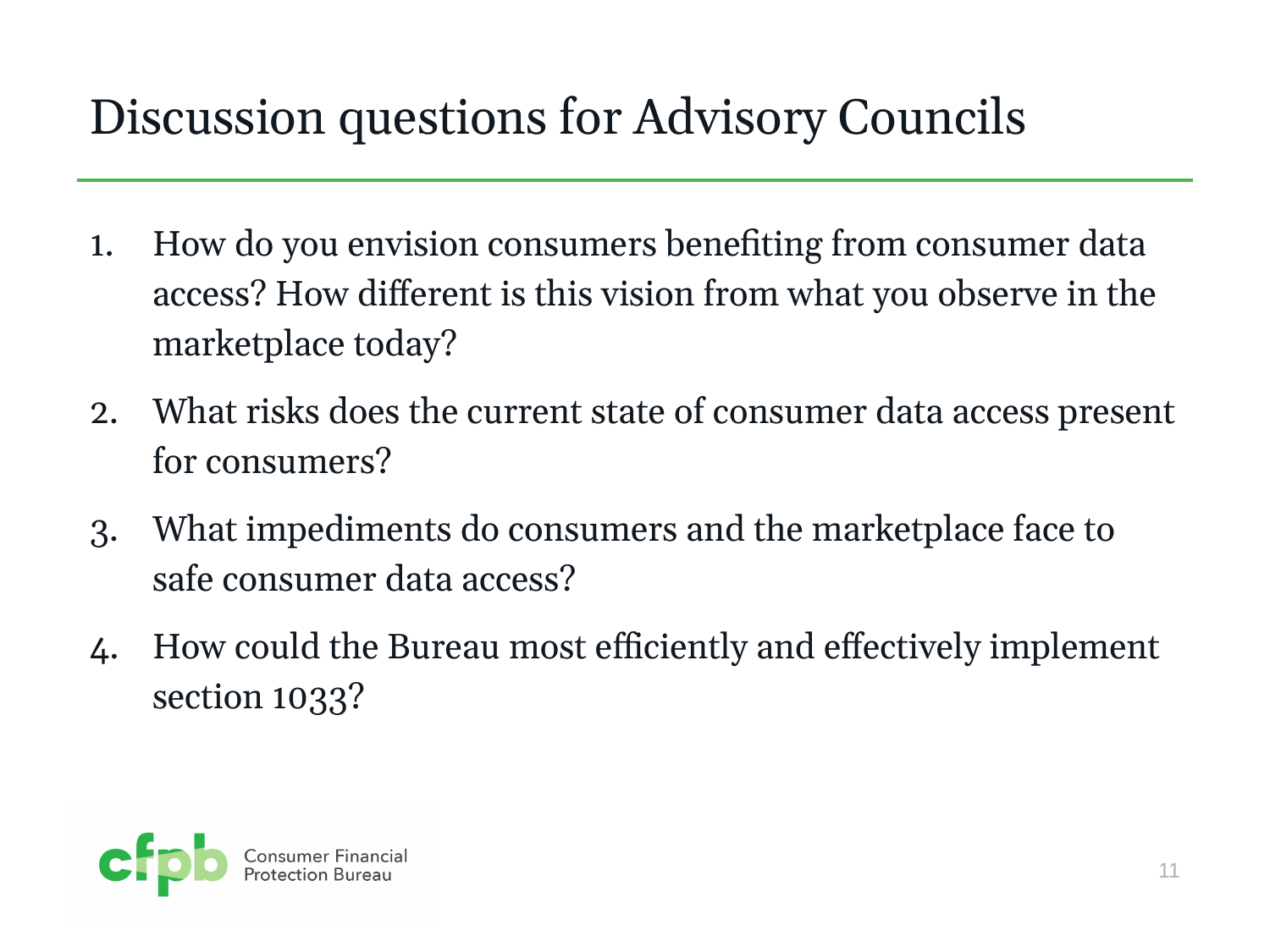

# Discussion questions for Advisory Councils
How do you envision consumers benefiting from consumer data access? How different is this vision from what you observe in the marketplace today?
What risks does the current state of consumer data access present for consumers?
What impediments do consumers and the marketplace face to safe consumer data access?
How could the Bureau most efficiently and effectively implement section 1033?

11